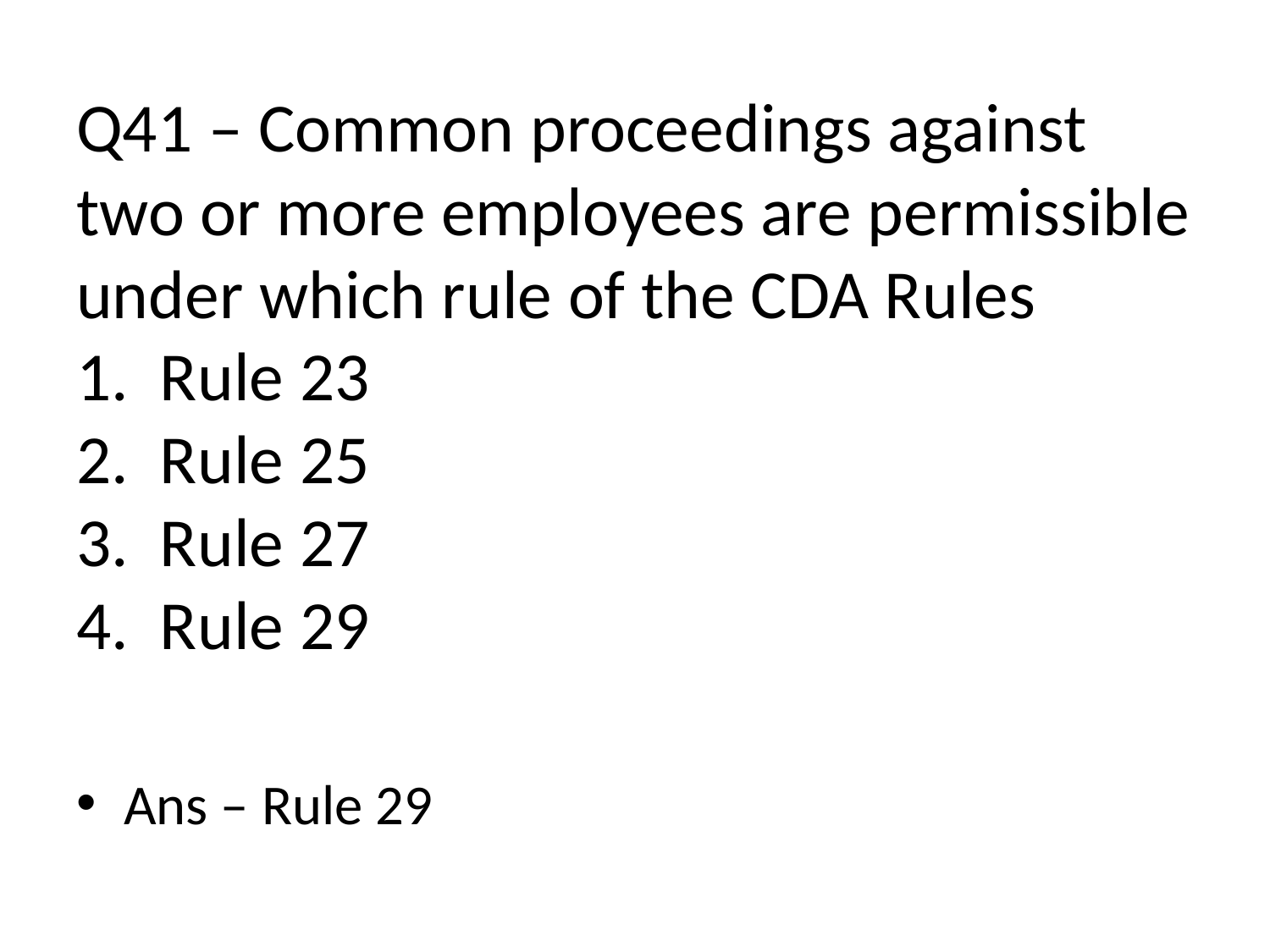

# Q41 – Common proceedings against two or more employees are permissible under which rule of the CDA Rules 1.  Rule 23 2.  Rule 25 3.  Rule 27 4.  Rule 29
Ans – Rule 29